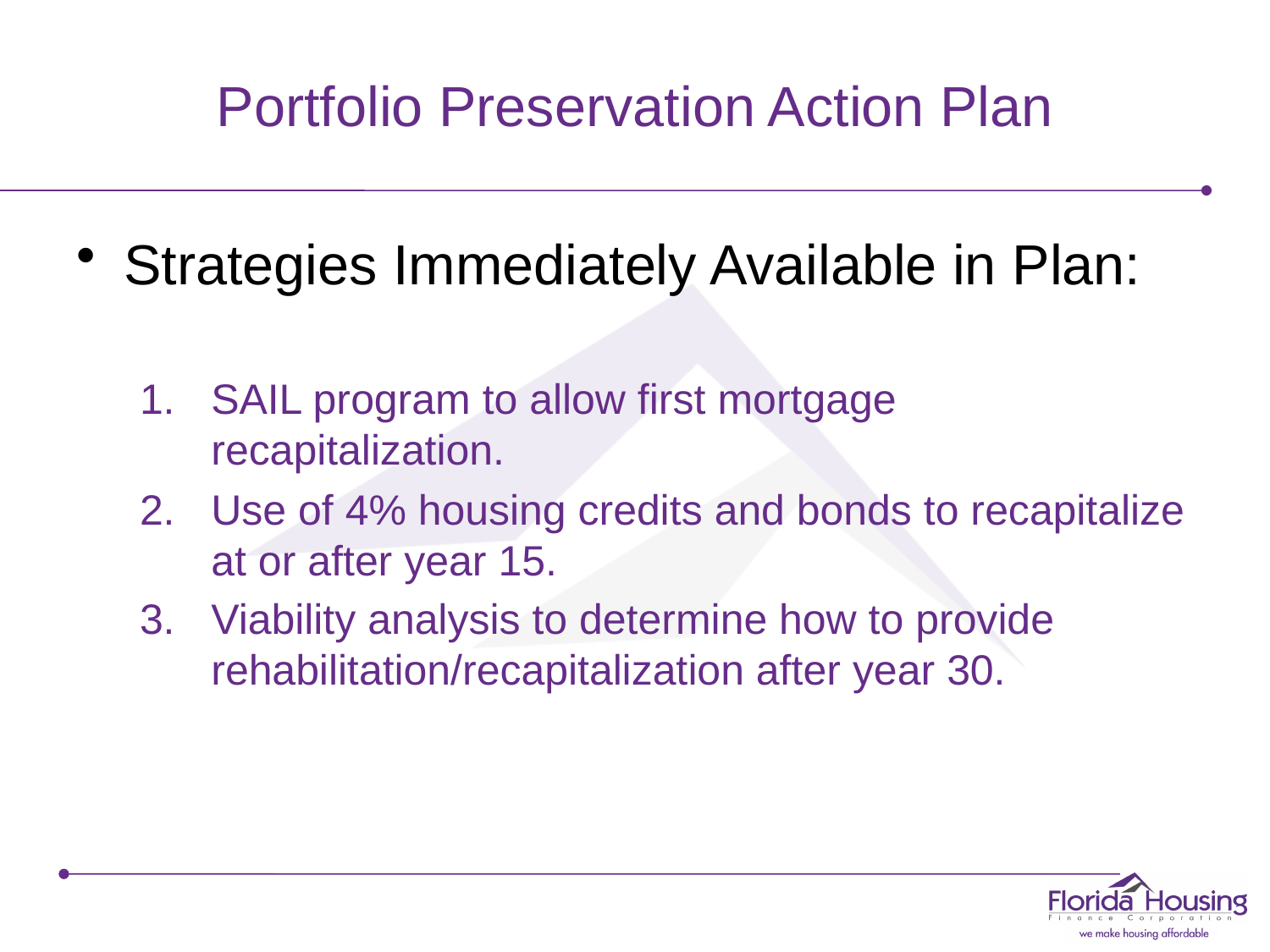

# Portfolio Preservation Action Plan
Strategies Immediately Available in Plan:

SAIL program to allow first mortgage recapitalization.
Use of 4% housing credits and bonds to recapitalize at or after year 15.
Viability analysis to determine how to provide rehabilitation/recapitalization after year 30.